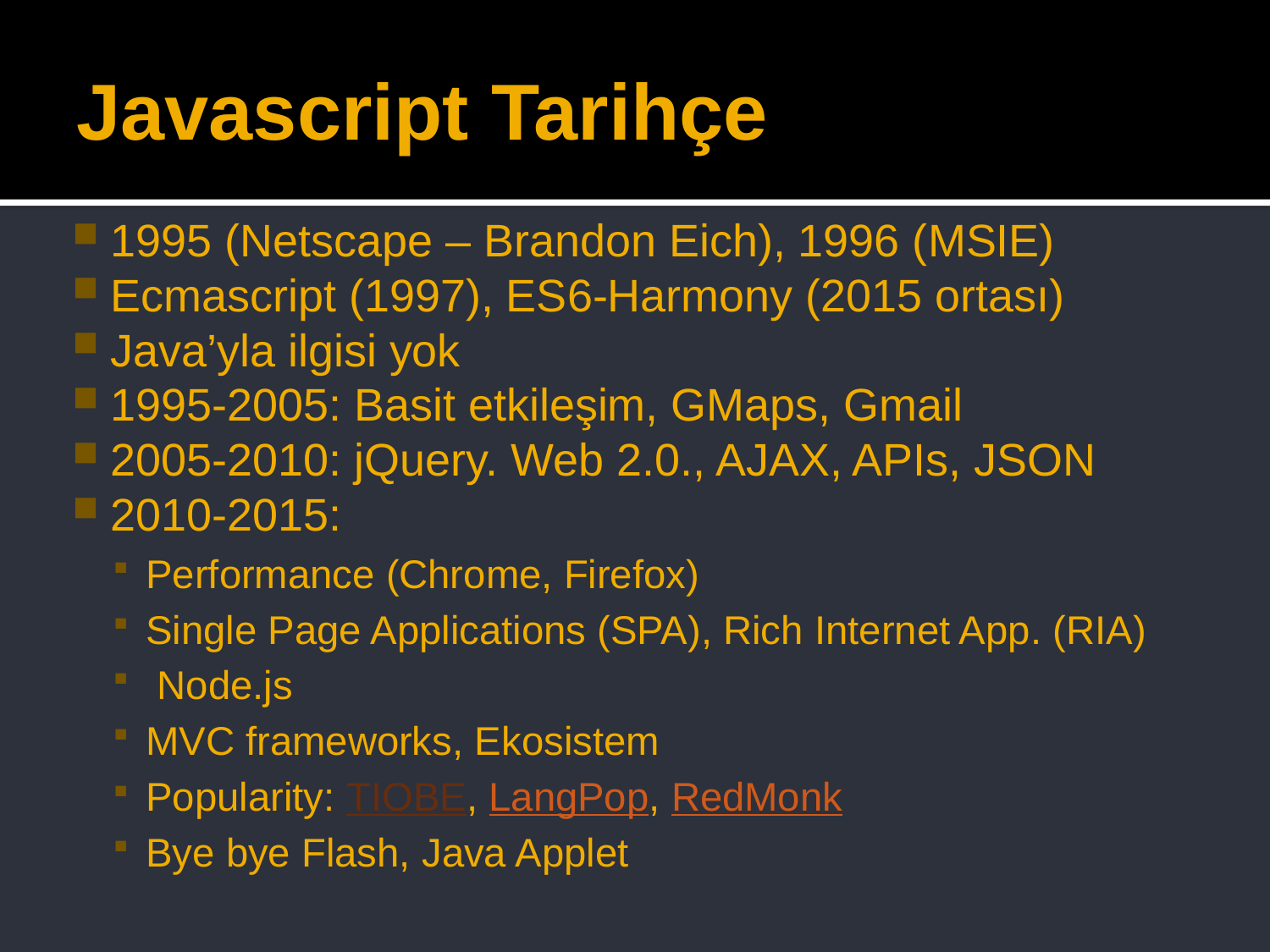

# Javascript Tarihçe
1995 (Netscape – Brandon Eich), 1996 (MSIE)
Ecmascript (1997), ES6-Harmony (2015 ortası)
Java’yla ilgisi yok
1995-2005: Basit etkileşim, GMaps, Gmail
2005-2010: jQuery. Web 2.0., AJAX, APIs, JSON
2010-2015:
Performance (Chrome, Firefox)
Single Page Applications (SPA), Rich Internet App. (RIA)
 Node.js
MVC frameworks, Ekosistem
Popularity: TIOBE, LangPop, RedMonk
Bye bye Flash, Java Applet